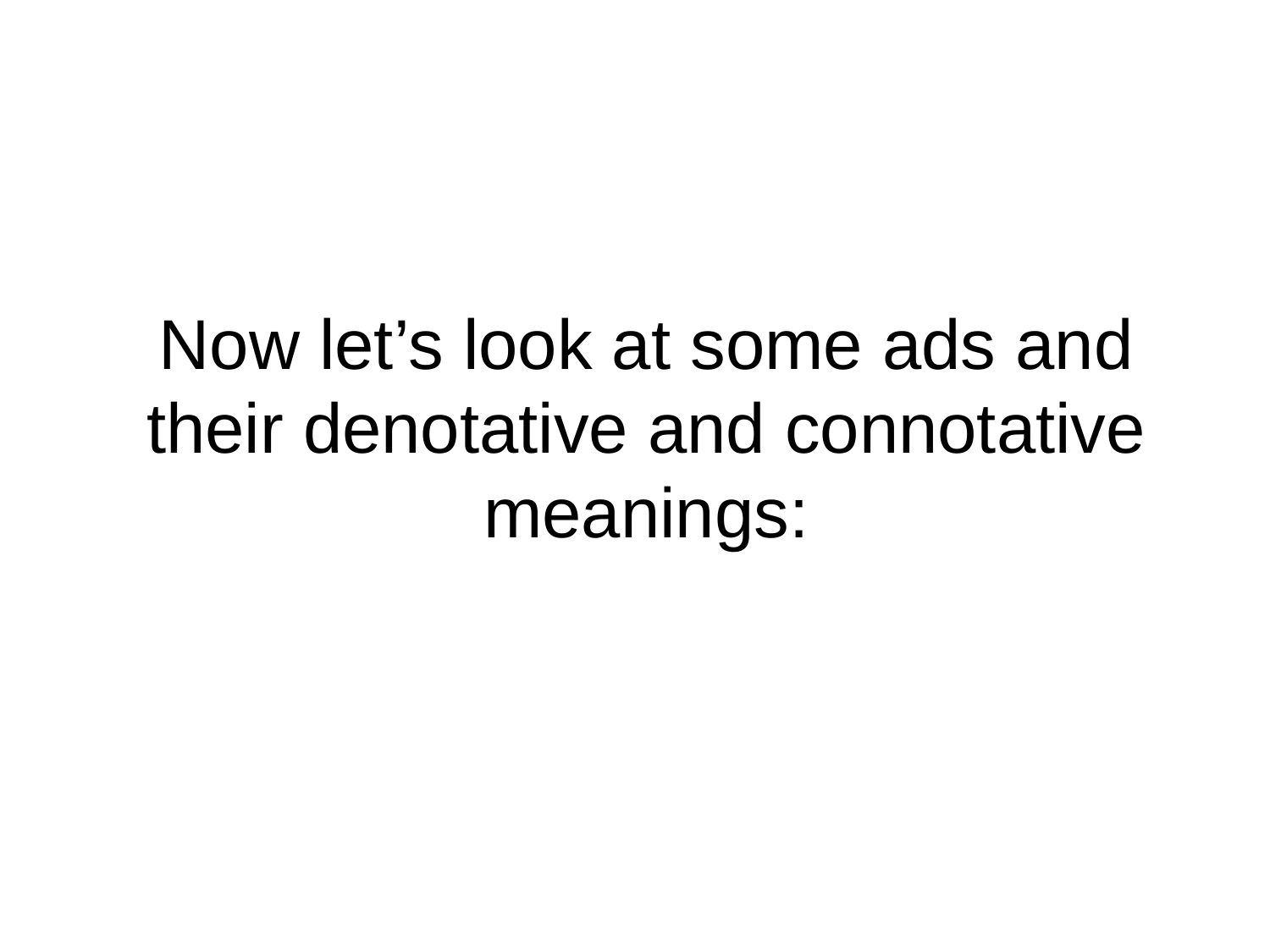

# Now let’s look at some ads and their denotative and connotative meanings: